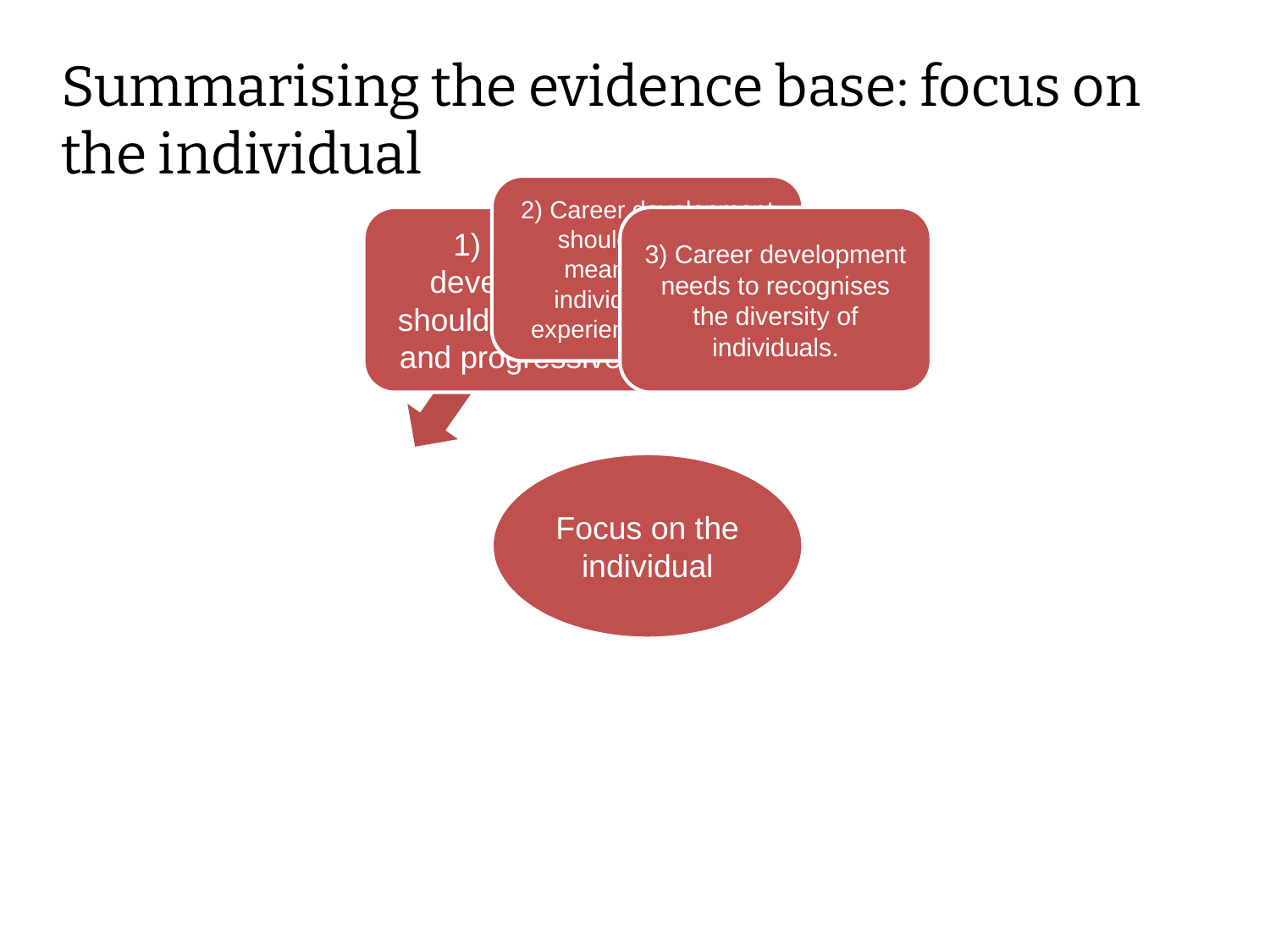

# Summarising the evidence base: focus on the individual
Focus on the individual